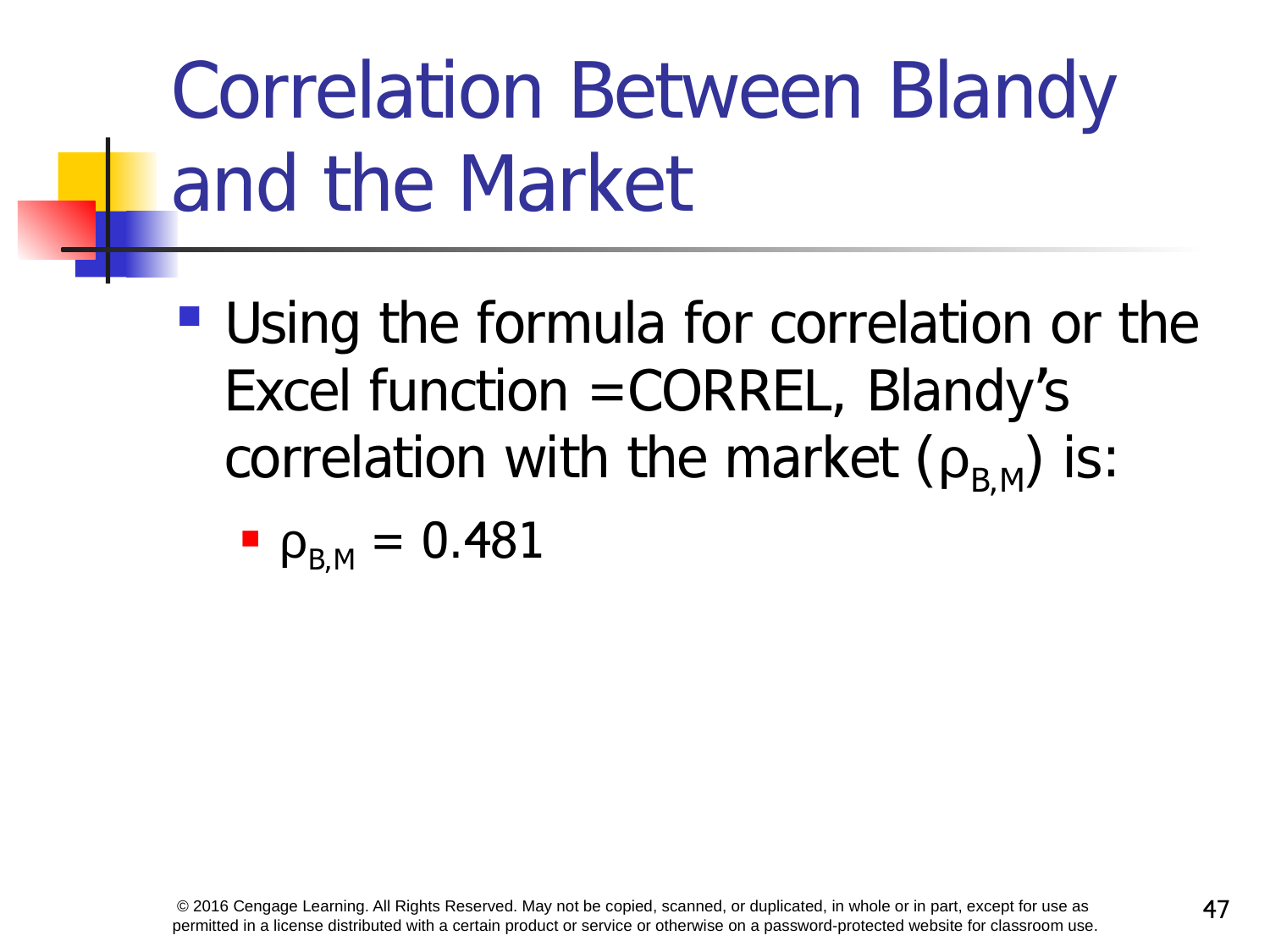

# Correlation Between Blandy and the Market
Using the formula for correlation or the Excel function =CORREL, Blandy’s correlation with the market (ρB,M) is:
ρB,M = 0.481
47